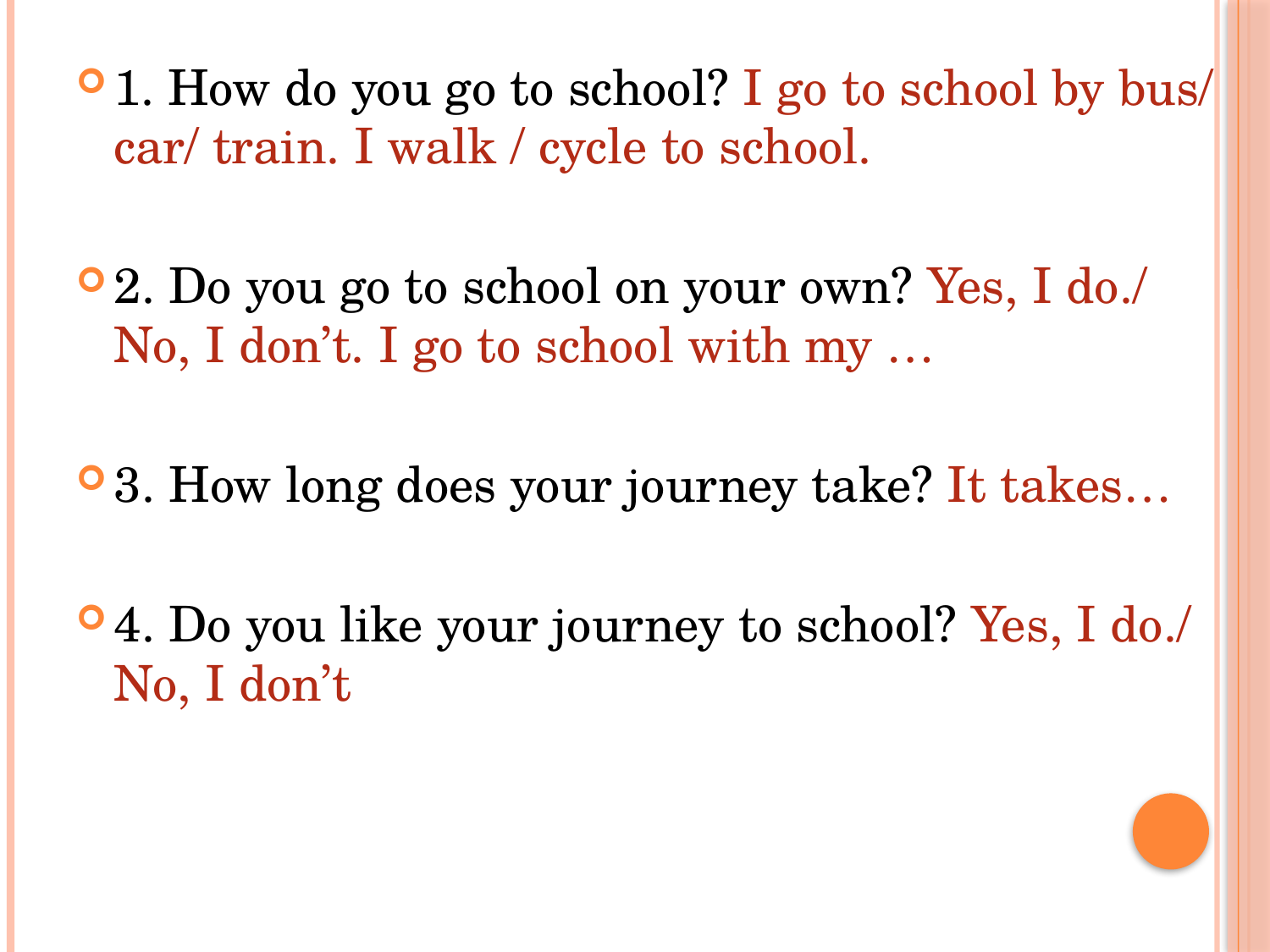

#
1. How do you go to school? I go to school by bus/ car/ train. I walk / cycle to school.

2. Do you go to school on your own? Yes, I do./ No, I don’t. I go to school with my …

3. How long does your journey take? It takes…

4. Do you like your journey to school? Yes, I do./ No, I don’t